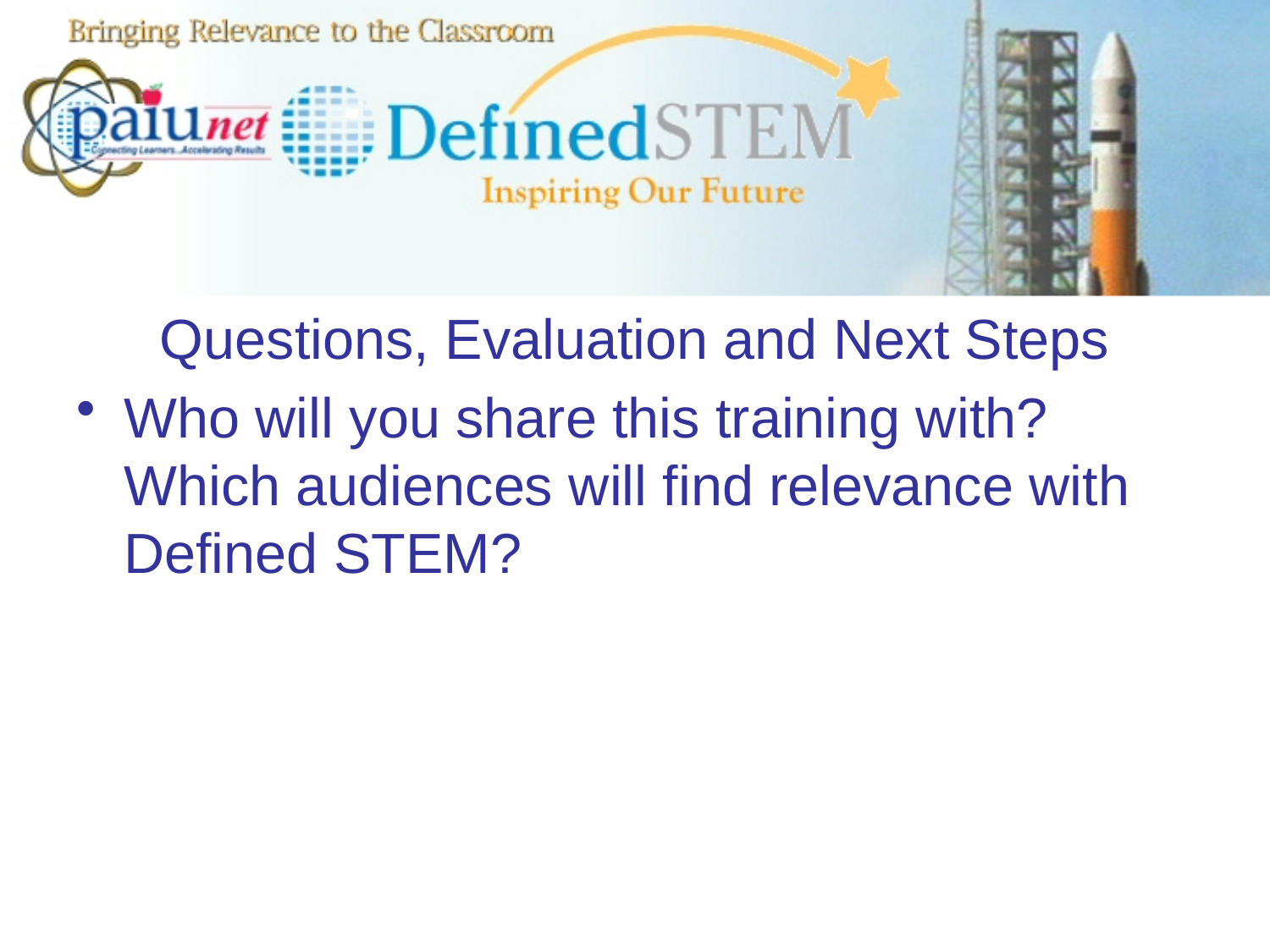

#
Questions, Evaluation and Next Steps
Who will you share this training with? Which audiences will find relevance with Defined STEM?